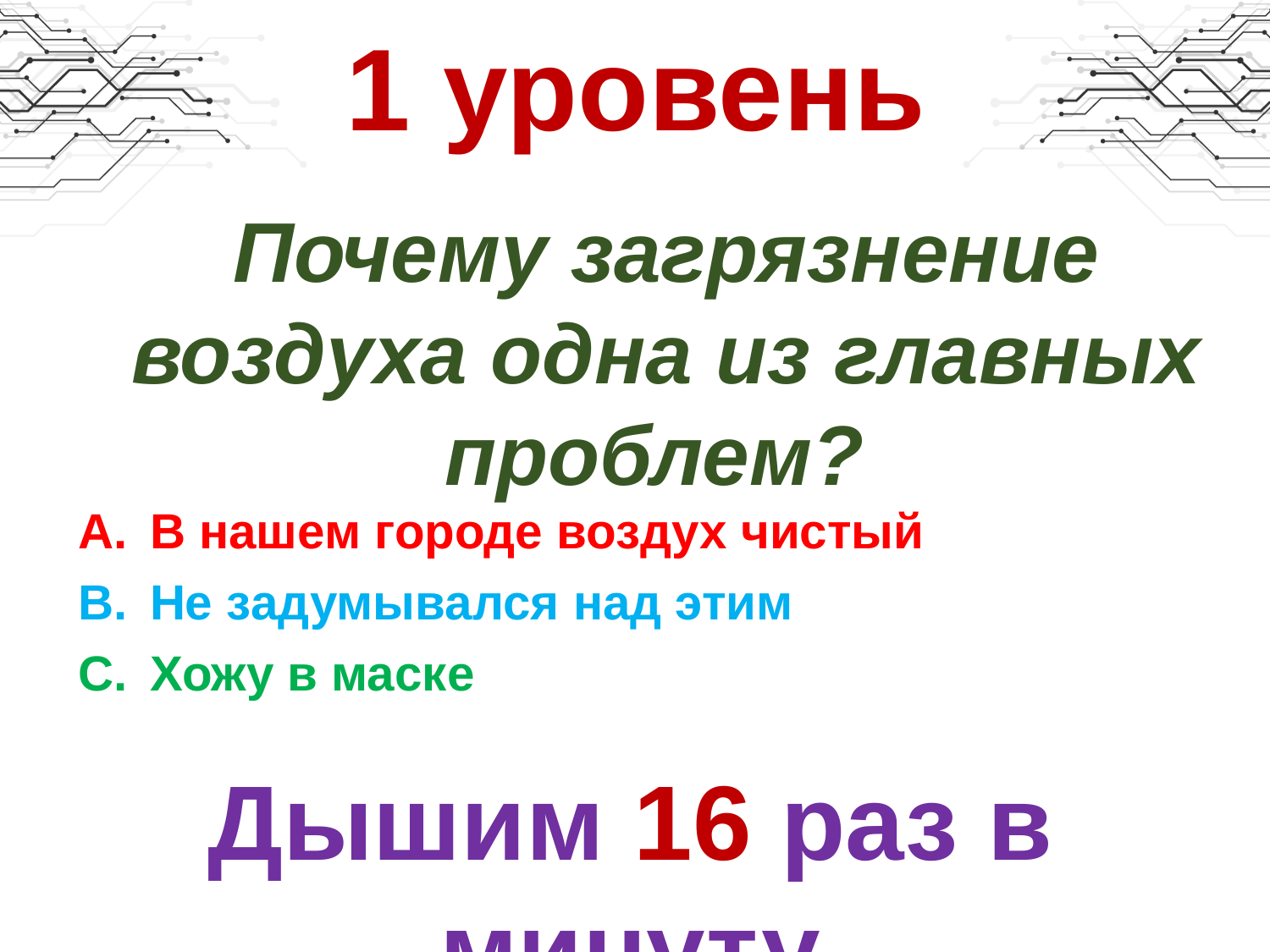

# 1 уровень
Почему загрязнение воздуха одна из главных проблем?
В нашем городе воздух чистый
Не задумывался над этим
Хожу в маске
Дышим 16 раз в минуту